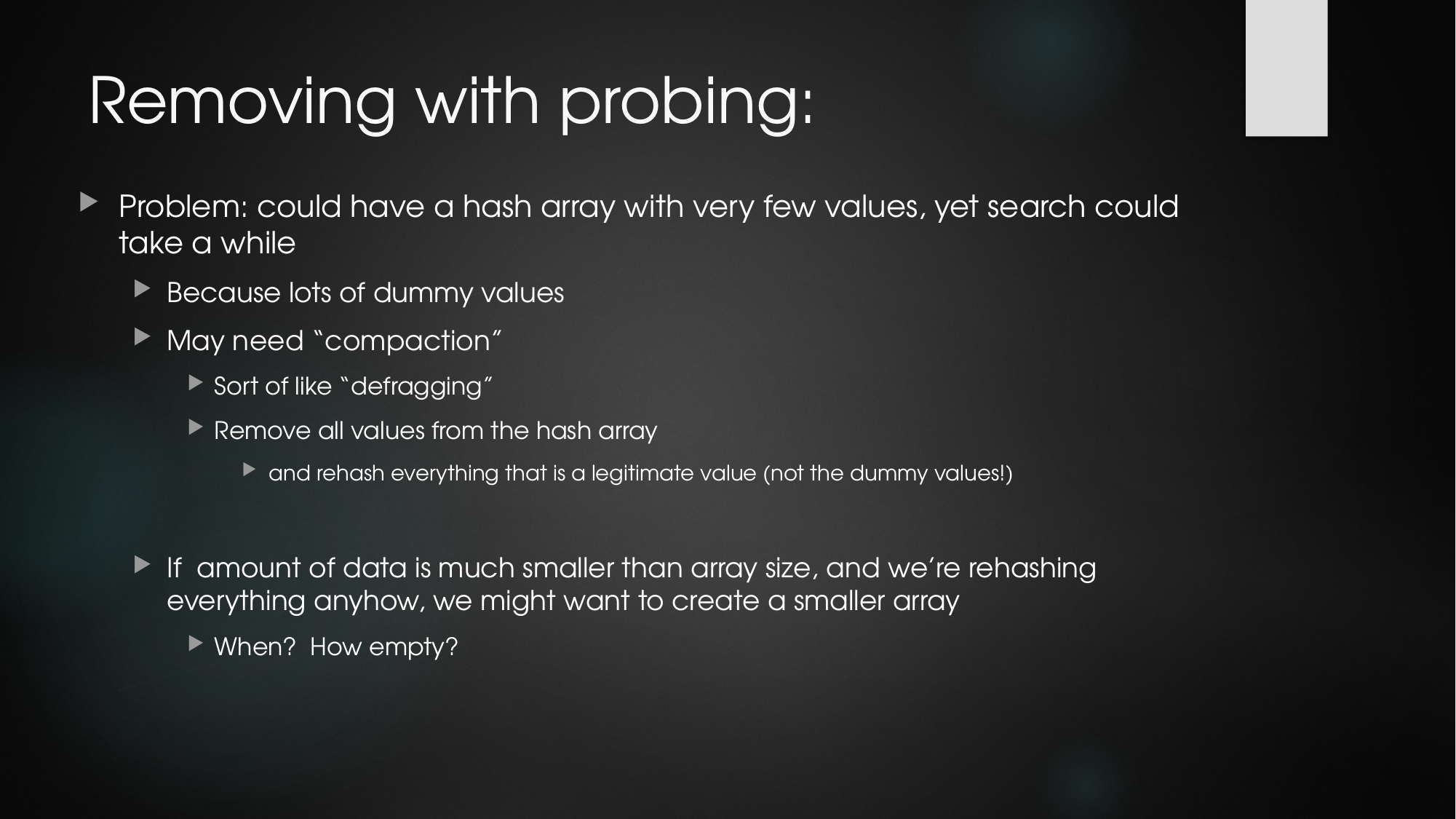

# Removing with probing:
Problem: could have a hash array with very few values, yet search could take a while
Because lots of dummy values
May need “compaction”
Sort of like “defragging”
Remove all values from the hash array
and rehash everything that is a legitimate value (not the dummy values!)

If  amount of data is much smaller than array size, and we’re rehashing everything anyhow, we might want to create a smaller array
When?  How empty?